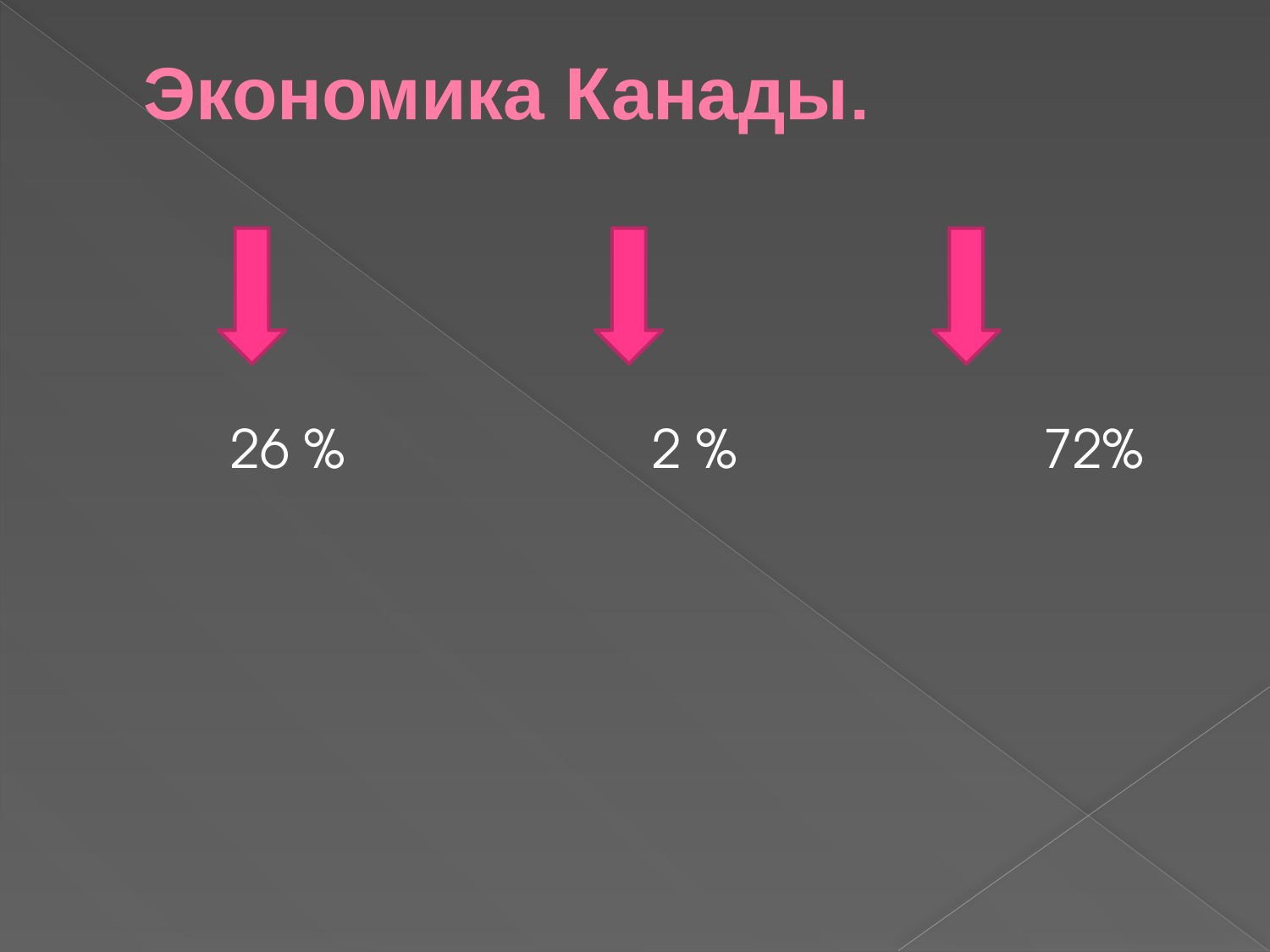

# Экономика Канады.

          26 %                     2 %                     72%